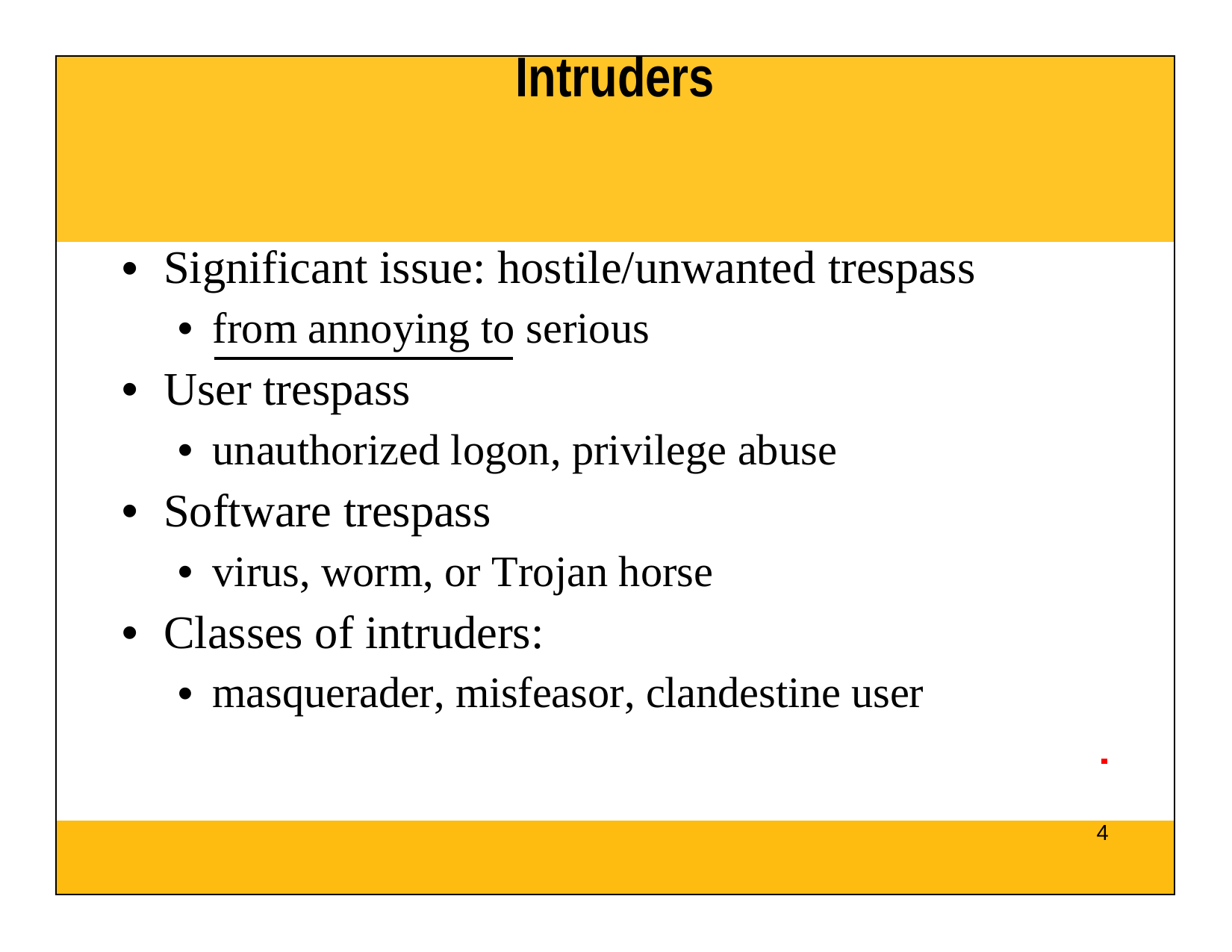

| Intruders |
| --- |
| Significant issue: hostile/unwanted trespass from annoying to serious User trespass unauthorized logon, privilege abuse Software trespass virus, worm, or Trojan horse Classes of intruders: masquerader, misfeasor, clandestine user |
| 4 |